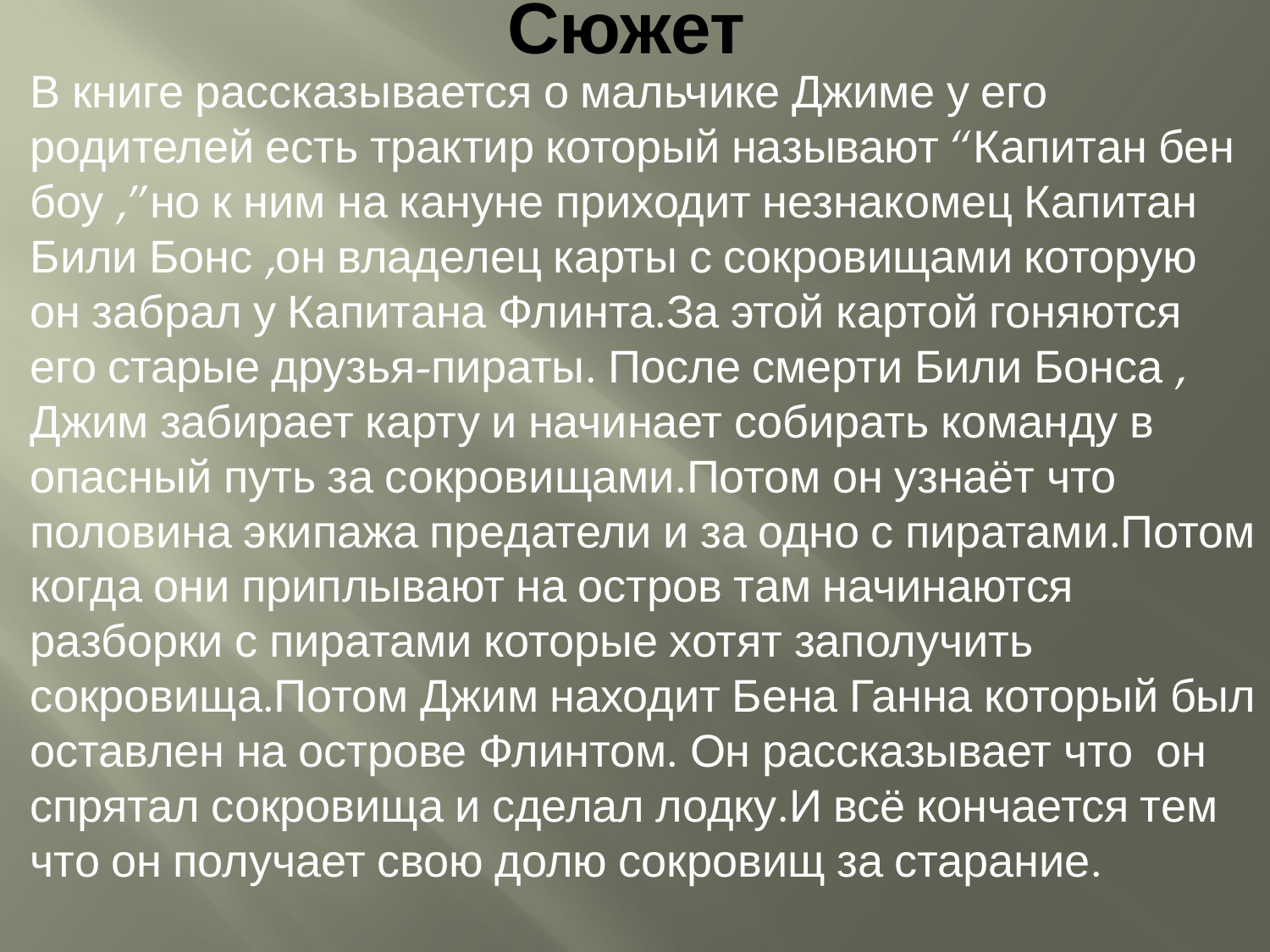

# Сюжет
В книге рассказывается о мальчике Джиме у его родителей есть трактир который называют “Капитан бен боу ,”но к ним на кануне приходит незнакомец Капитан Били Бонс ,он владелец карты с сокровищами которую он забрал у Капитана Флинта.За этой картой гоняются его старые друзья-пираты. После смерти Били Бонса , Джим забирает карту и начинает собирать команду в опасный путь за сокровищами.Потом он узнаёт что половина экипажа предатели и за одно с пиратами.Потом когда они приплывают на остров там начинаются разборки с пиратами которые хотят заполучить сокровища.Потом Джим находит Бена Ганна который был оставлен на острове Флинтом. Он рассказывает что  он спрятал сокровища и сделал лодку.И всё кончается тем что он получает свою долю сокровищ за старание.